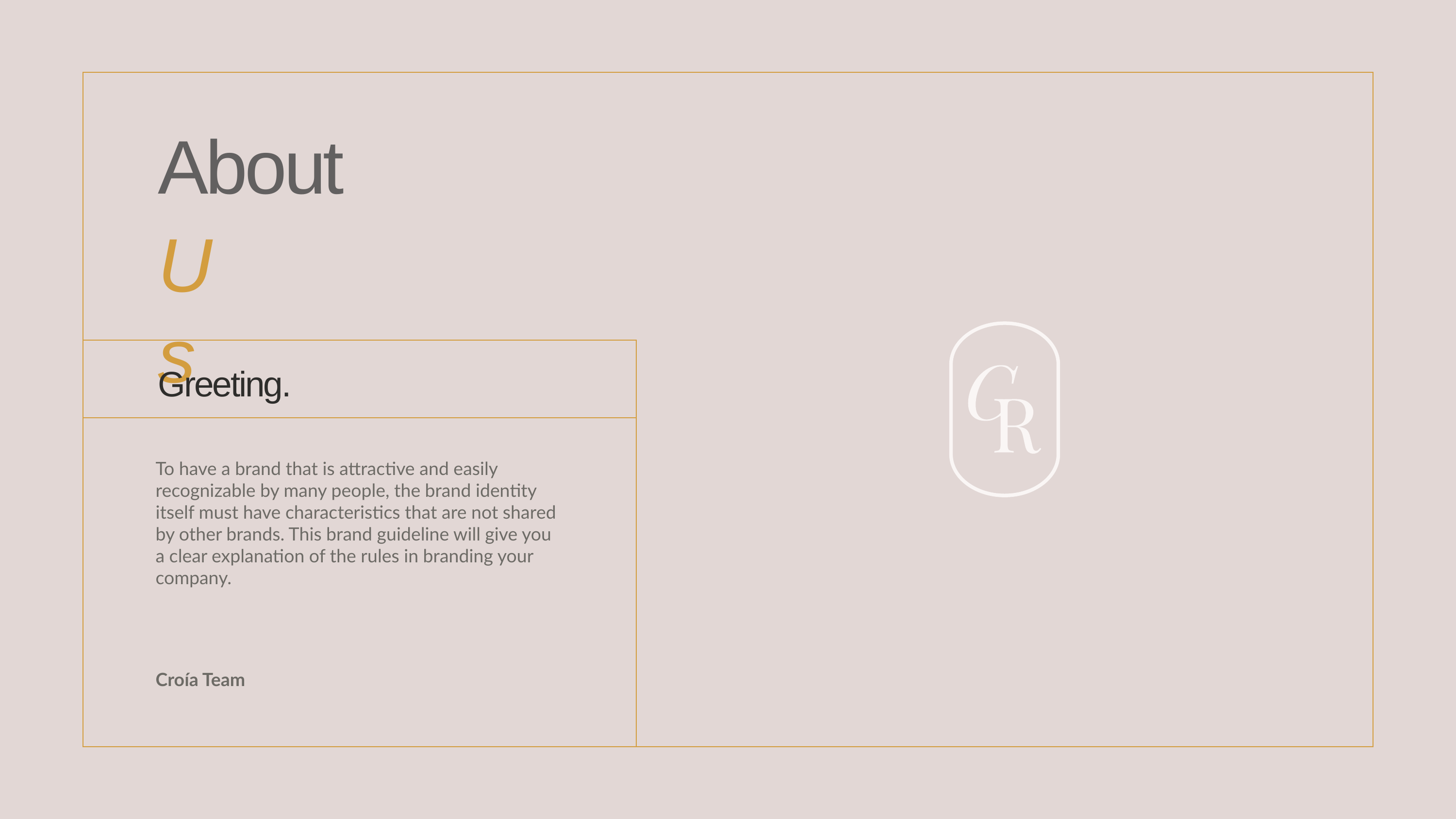

About

Us

Greeting.
To have a brand that is attractive and easily recognizable by many people, the brand identity itself must have characteristics that are not shared by other brands. This brand guideline will give you a clear explanation of the rules in branding your company.
Croía Team